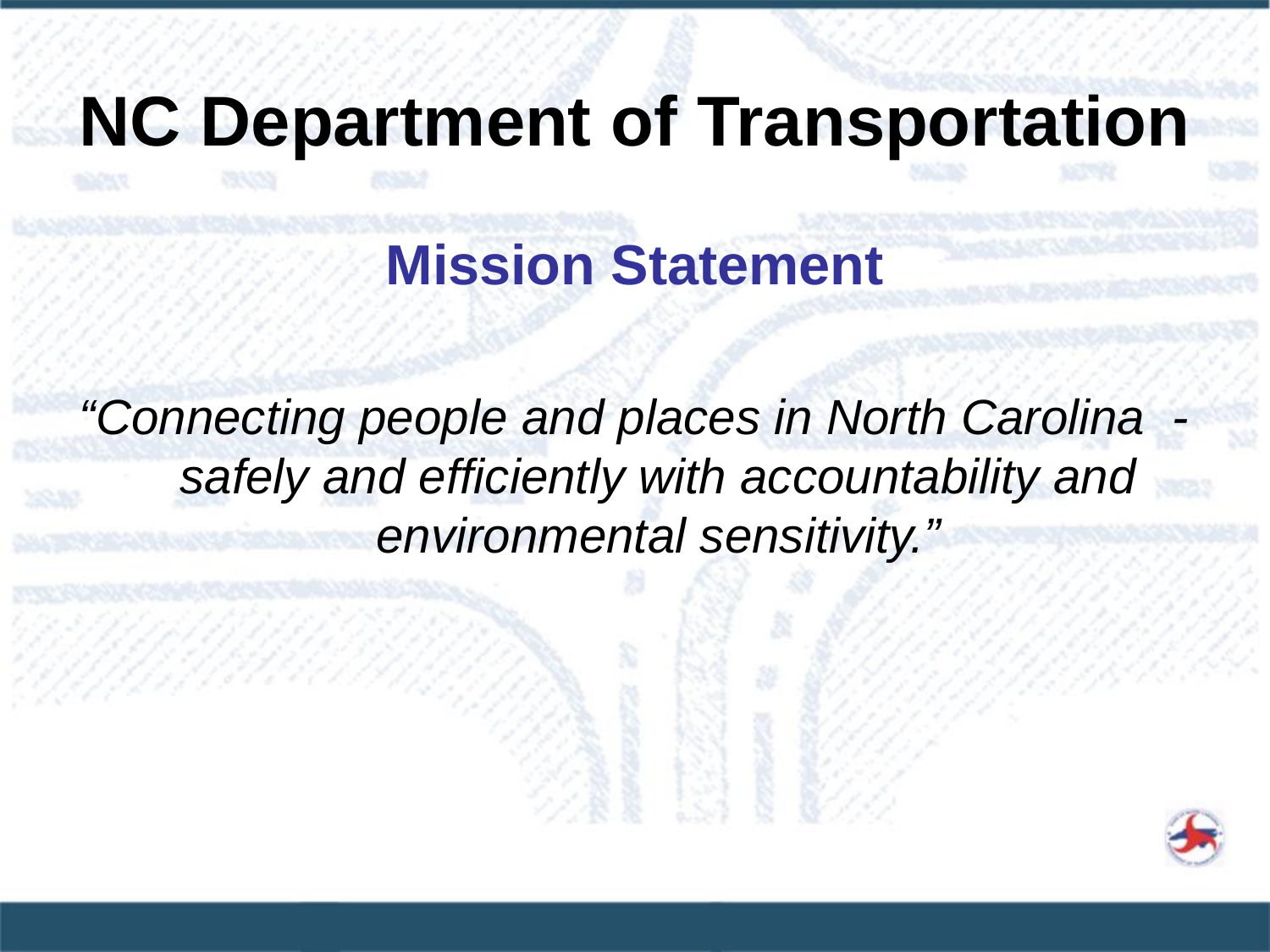

# NC Department of Transportation
Mission Statement

“Connecting people and places in North Carolina  - safely and efficiently with accountability and environmental sensitivity.”